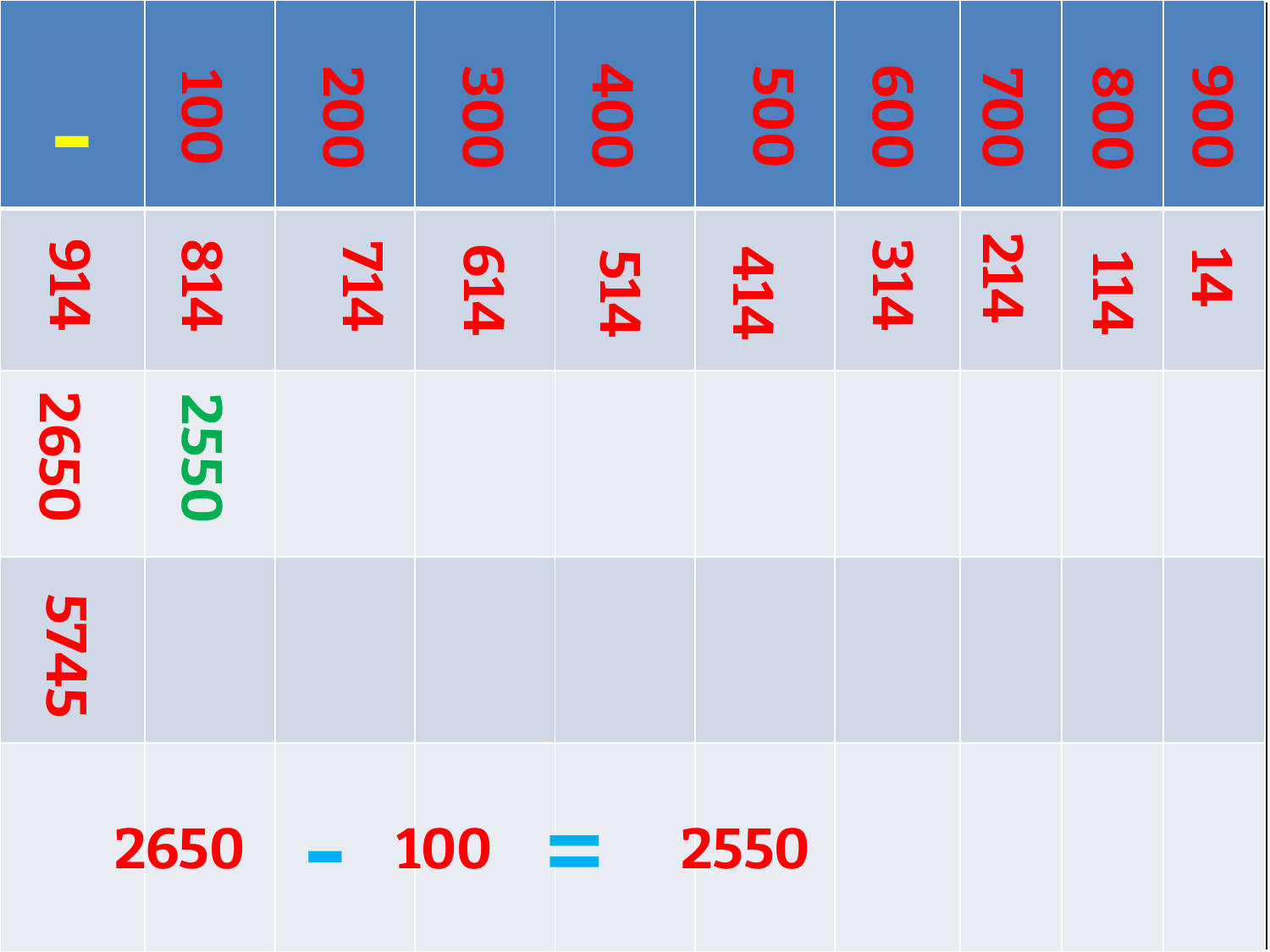

|  |  |  |  |  |  |  |  |  |  |
| --- | --- | --- | --- | --- | --- | --- | --- | --- | --- |
|  |  |  |  |  |  |  |  |  |  |
|  |  |  |  |  |  |  |  |  |  |
|  |  |  |  |  |  |  |  |  |  |
|  |  |  |  |  |  |  |  |  |  |
-
400
500
600
900
100
200
300
700
800
14
214
914
814
314
714
614
514
414
114
#
2650
2550
5745
-
=
2650
100
2550